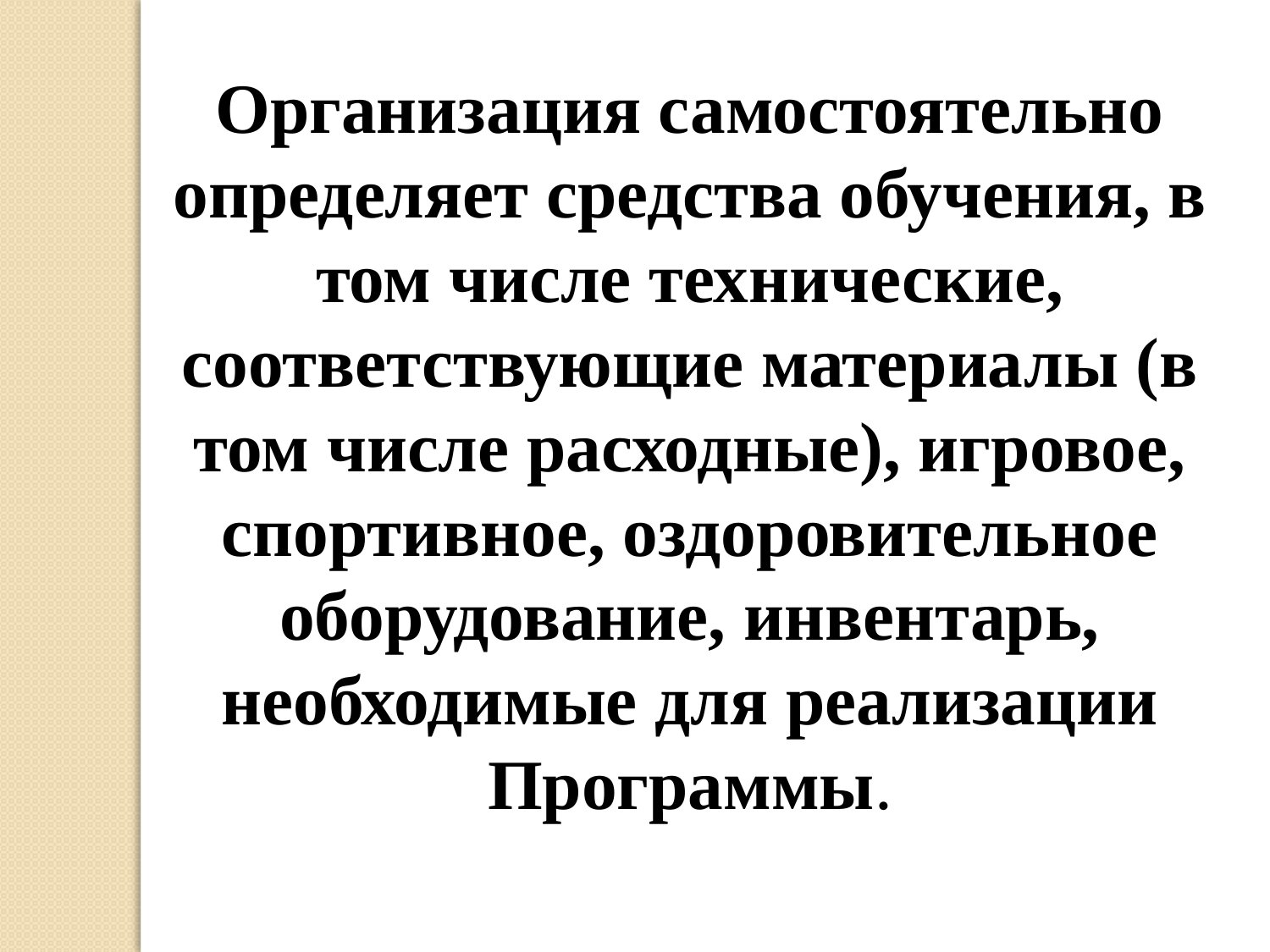

Организация самостоятельно определяет средства обучения, в том числе технические, соответствующие материалы (в том числе расходные), игровое, спортивное, оздоровительное оборудование, инвентарь, необходимые для реализации Программы.